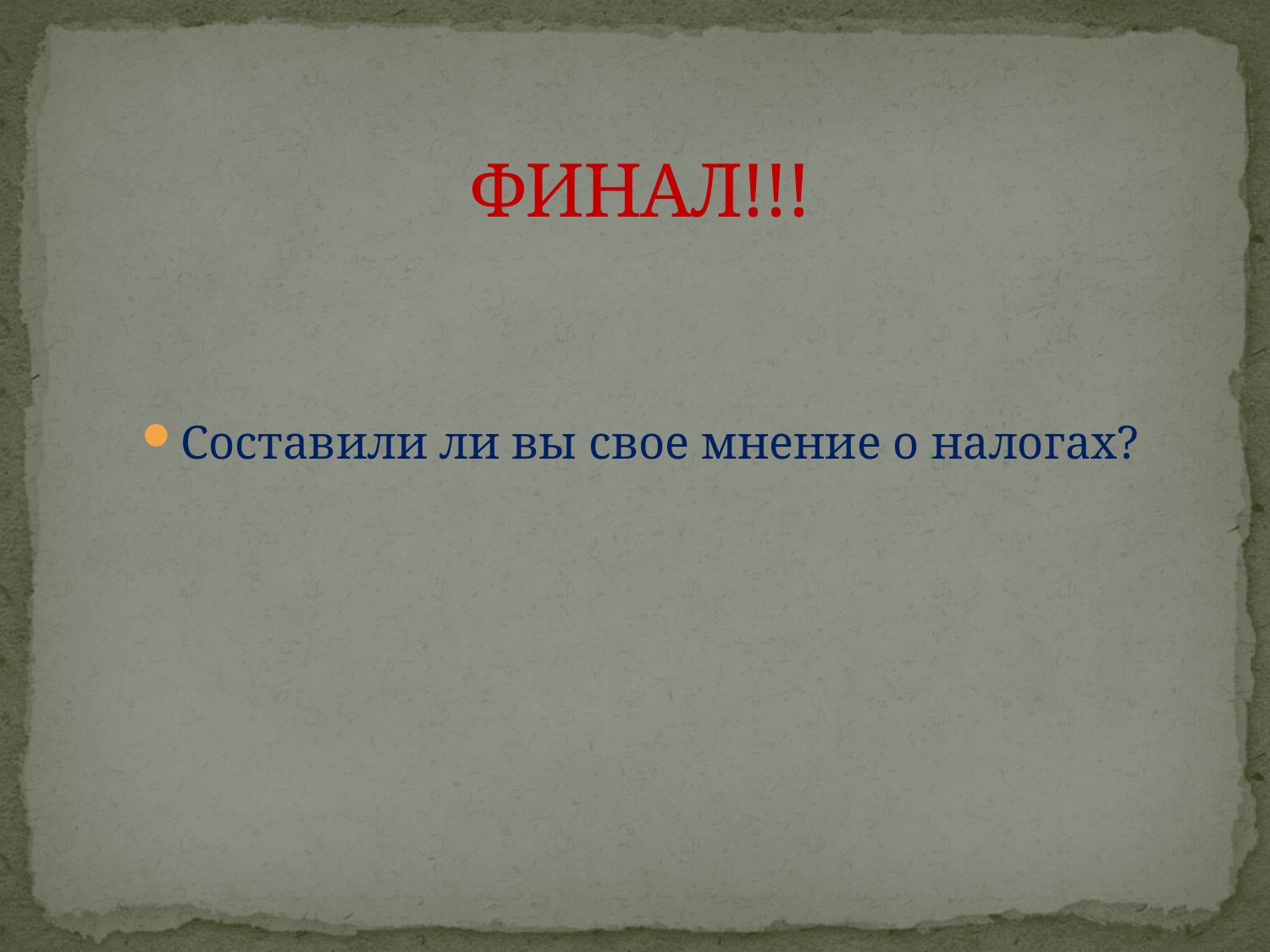

# ФИНАЛ!!!
Составили ли вы свое мнение о налогах?